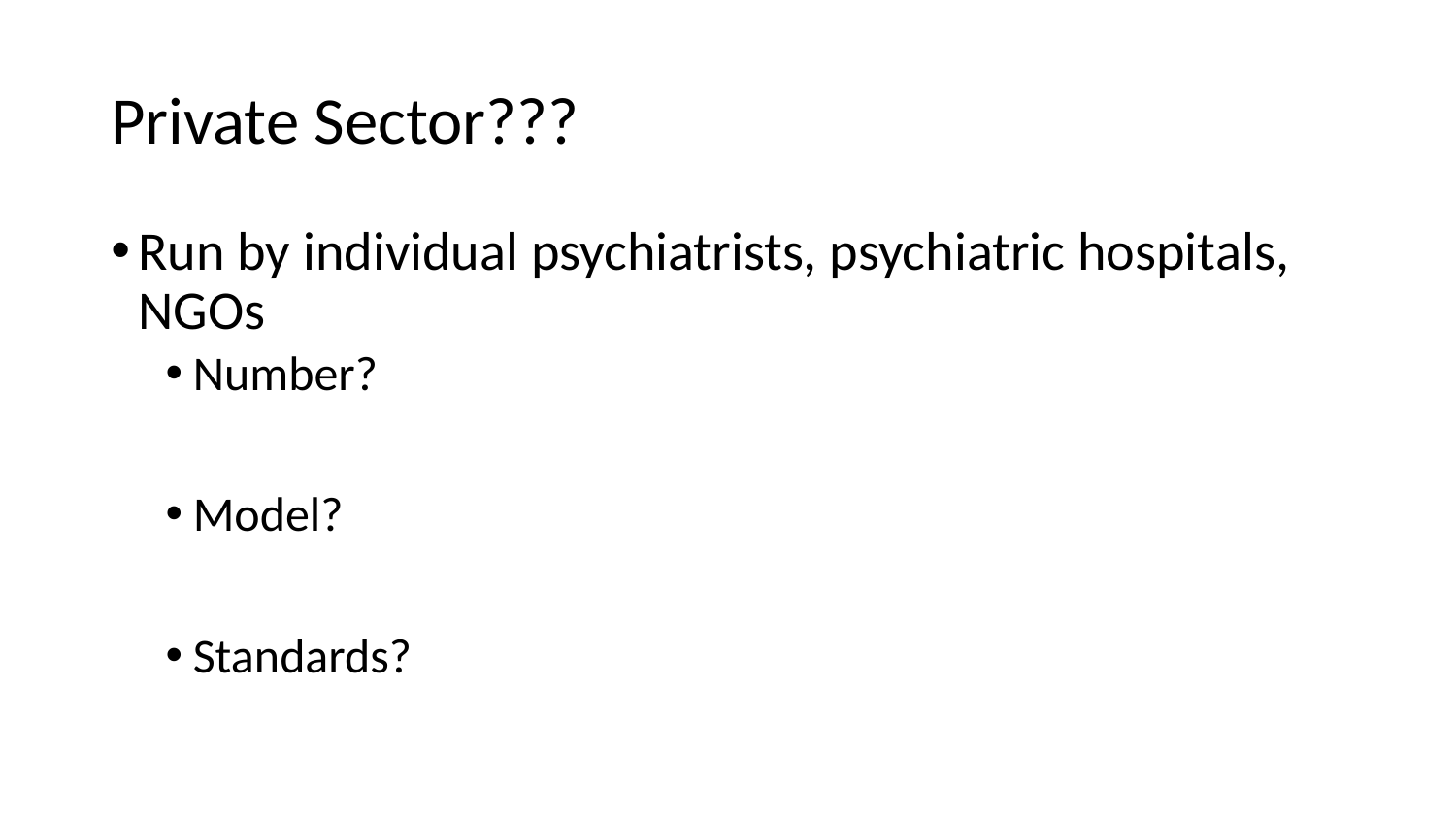

# Private Sector???
Run by individual psychiatrists, psychiatric hospitals, NGOs
Number?

Model?

Standards?